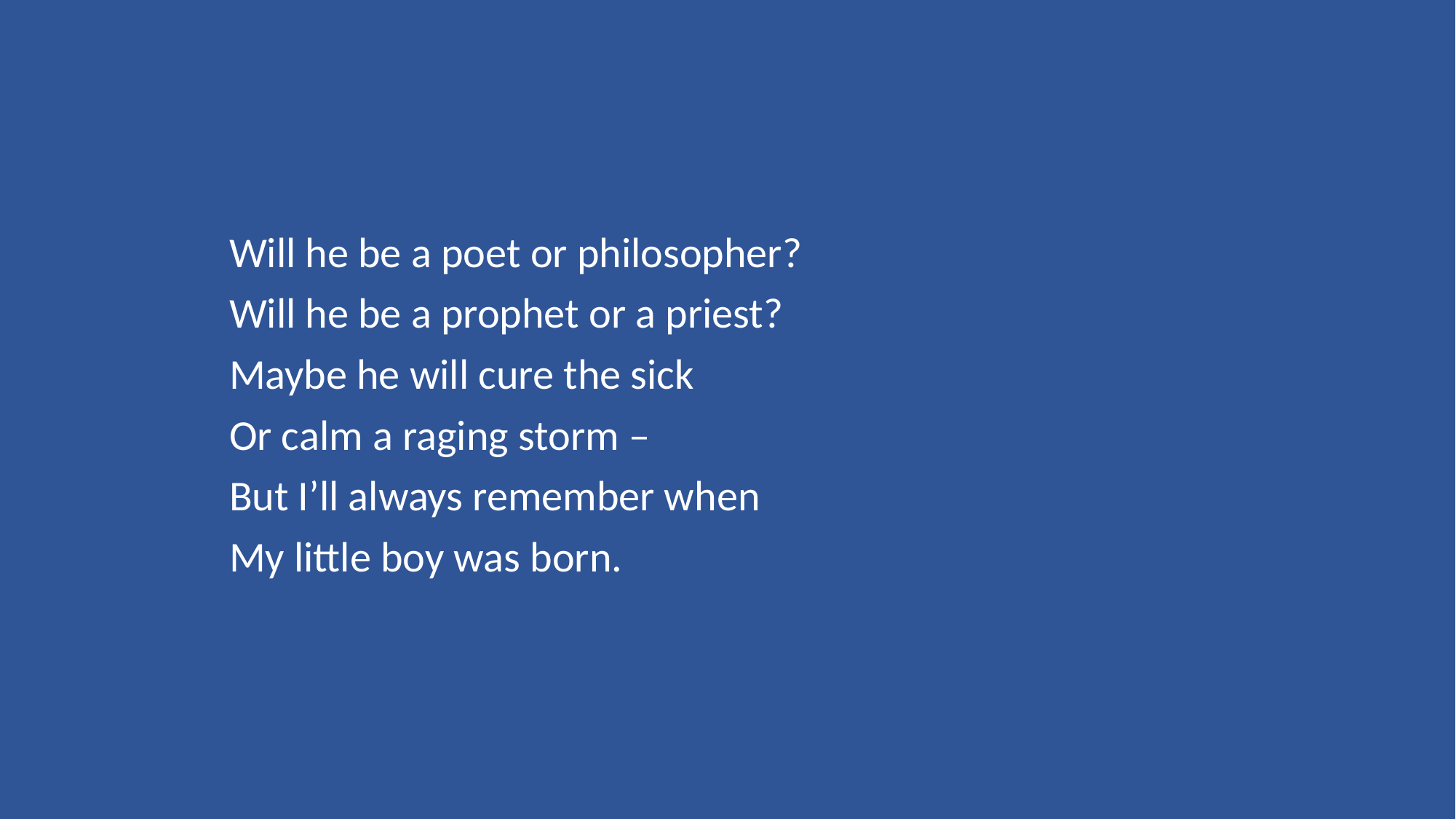

Will he be a poet or philosopher?
Will he be a prophet or a priest?
Maybe he will cure the sick
Or calm a raging storm –
But I’ll always remember when
My little boy was born.